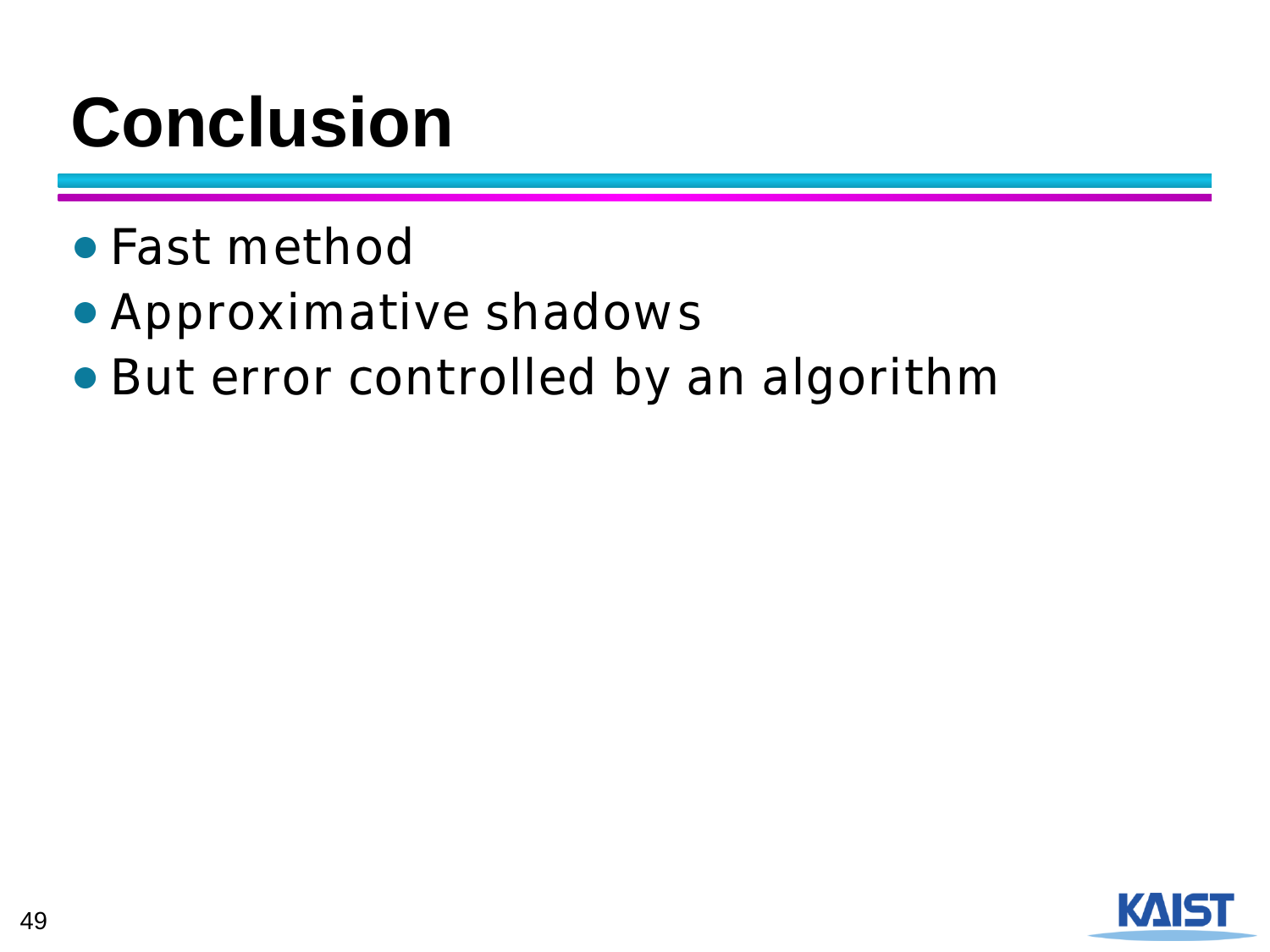

# Conclusion
Fast method
Approximative shadows
But error controlled by an algorithm